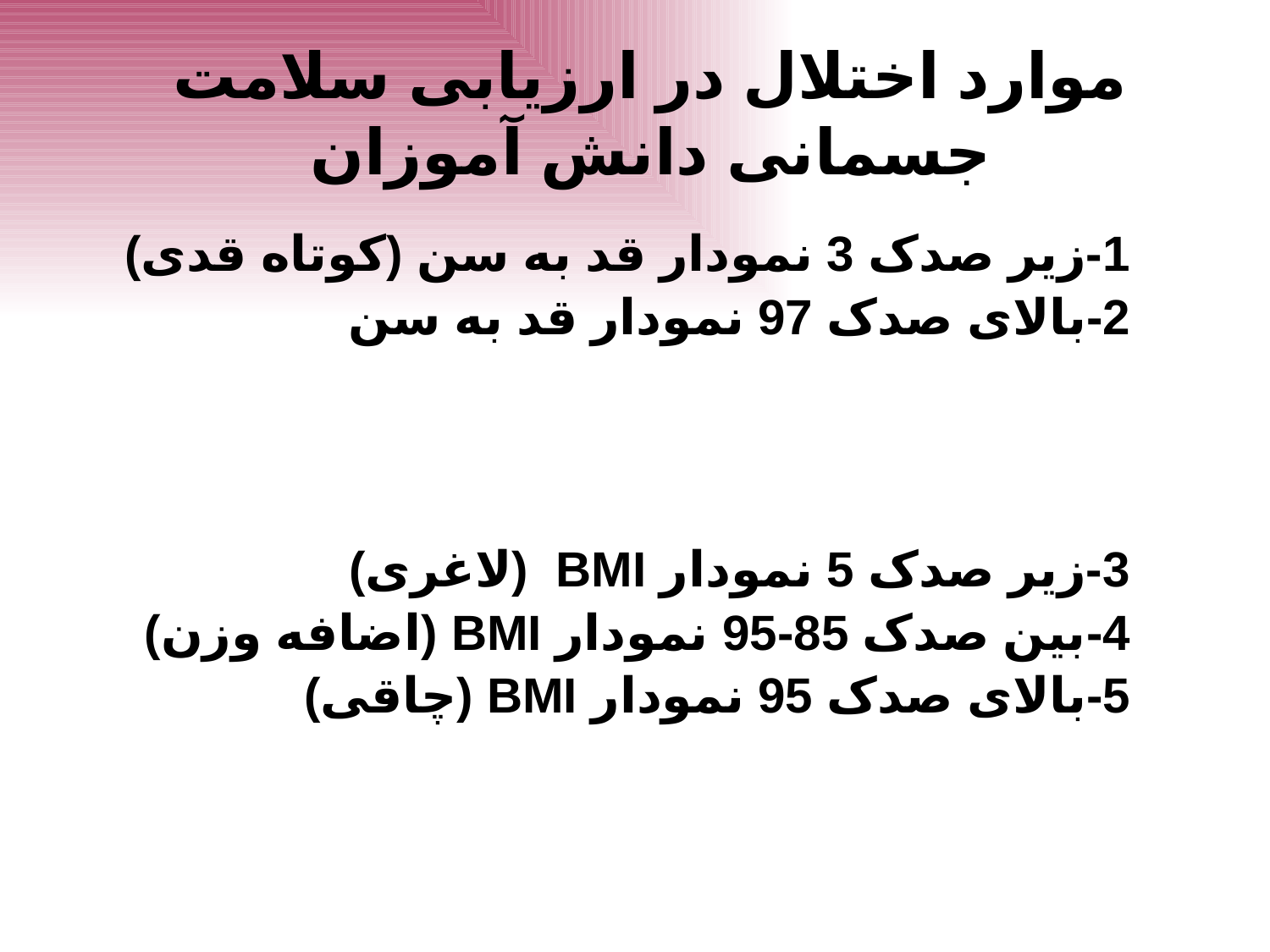

# موارد اختلال در ارزیابی سلامت جسمانی دانش آموزان
1-زیر صدک 3 نمودار قد به سن (کوتاه قدی)
2-بالای صدک 97 نمودار قد به سن

3-زیر صدک 5 نمودار BMI  (لاغری)
4-بین صدک 85-95 نمودار BMI (اضافه وزن)
5-بالای صدک 95 نمودار BMI (چاقی)